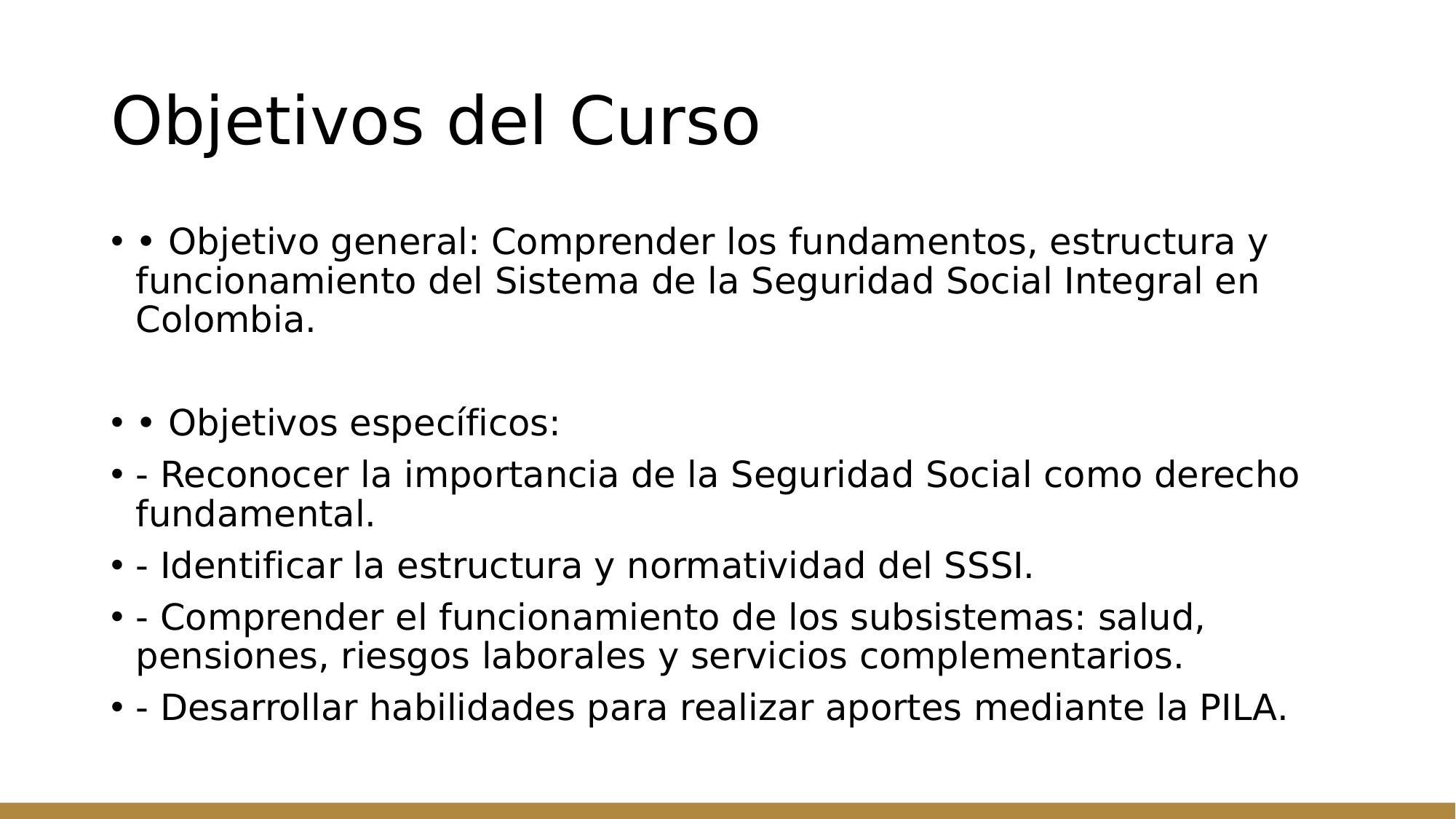

# Objetivos del Curso
• Objetivo general: Comprender los fundamentos, estructura y funcionamiento del Sistema de la Seguridad Social Integral en Colombia.

• Objetivos específicos:
- Reconocer la importancia de la Seguridad Social como derecho fundamental.
- Identificar la estructura y normatividad del SSSI.
- Comprender el funcionamiento de los subsistemas: salud, pensiones, riesgos laborales y servicios complementarios.
- Desarrollar habilidades para realizar aportes mediante la PILA.